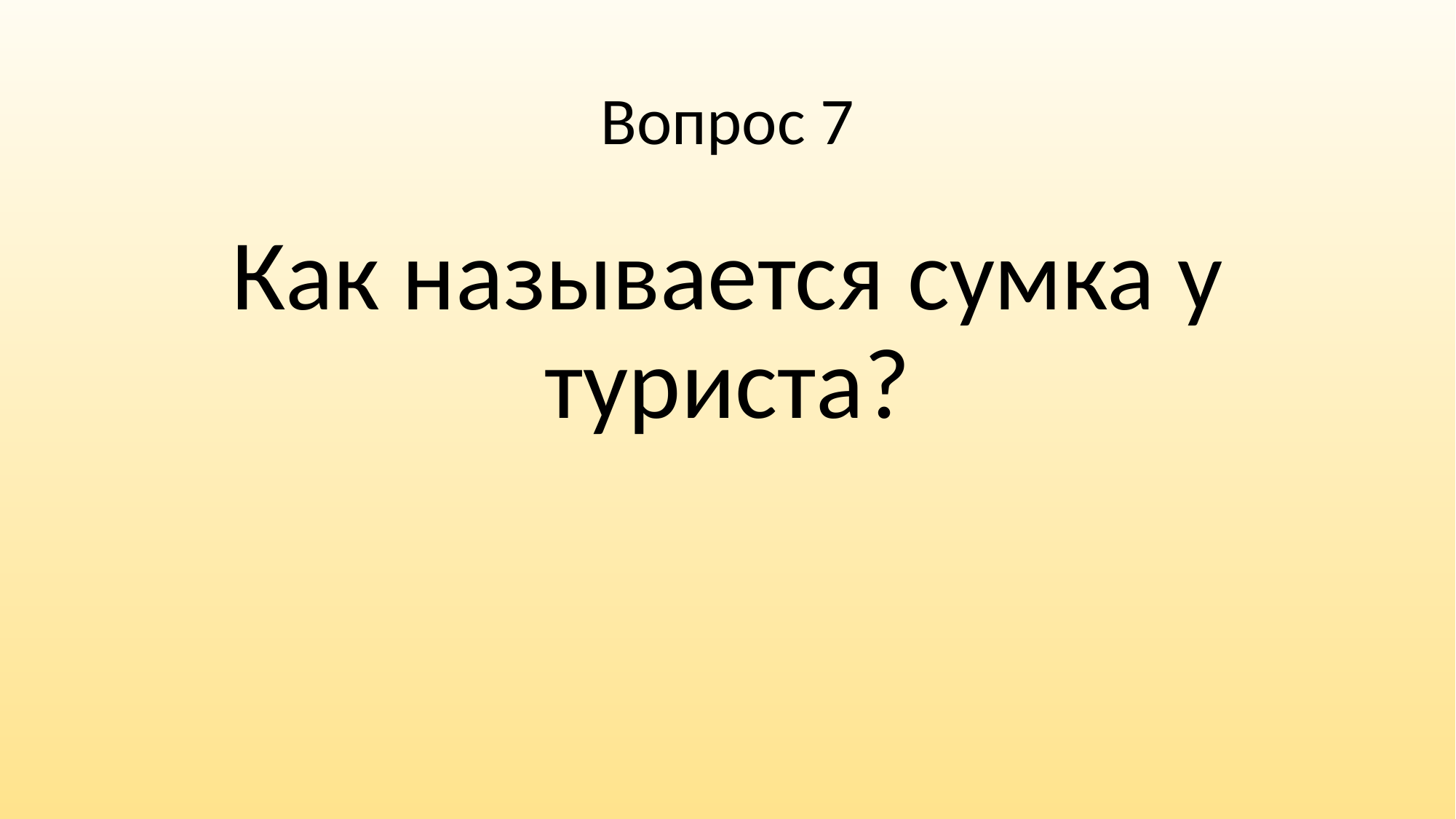

# Вопрос 7
Как называется сумка у туриста?